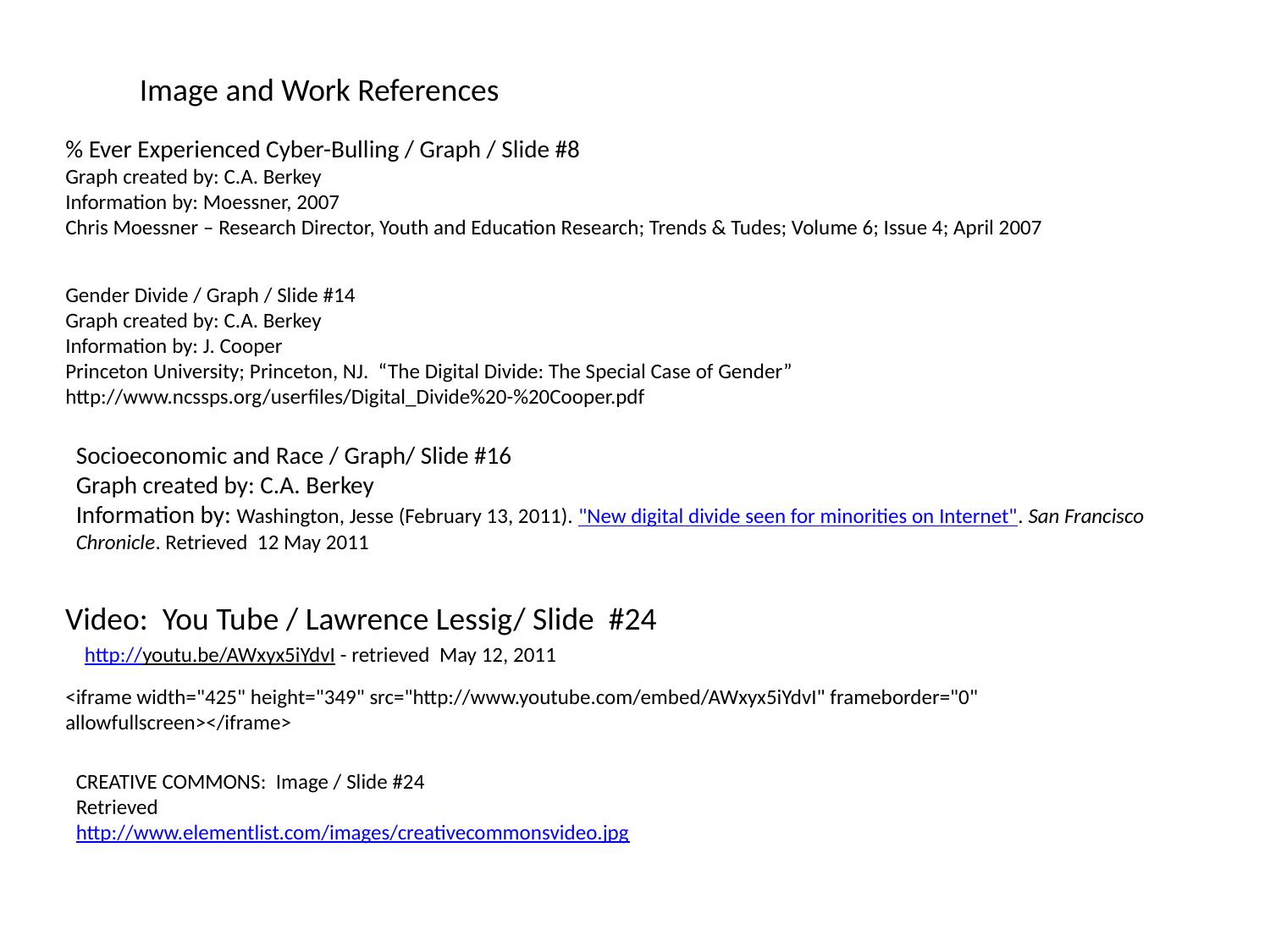

Image and Work References

% Ever Experienced Cyber-Bulling / Graph / Slide #8
Graph created by: C.A. Berkey
Information by: Moessner, 2007
Chris Moessner – Research Director, Youth and Education Research; Trends & Tudes; Volume 6; Issue 4; April 2007
Gender Divide / Graph / Slide #14
Graph created by: C.A. Berkey
Information by: J. Cooper
Princeton University; Princeton, NJ.  “The Digital Divide: The Special Case of Gender”
http://www.ncssps.org/userfiles/Digital_Divide%20-%20Cooper.pdf
Socioeconomic and Race / Graph/ Slide #16
Graph created by: C.A. Berkey
Information by: Washington, Jesse (February 13, 2011). "New digital divide seen for minorities on Internet". San Francisco Chronicle. Retrieved  12 May 2011

Video:  You Tube / Lawrence Lessig/ Slide  #24
http://youtu.be/AWxyx5iYdvI - retrieved  May 12, 2011
<iframe width="425" height="349" src="http://www.youtube.com/embed/AWxyx5iYdvI" frameborder="0" allowfullscreen></iframe>
CREATIVE COMMONS:  Image / Slide #24
Retrieved
http://www.elementlist.com/images/creativecommonsvideo.jpg